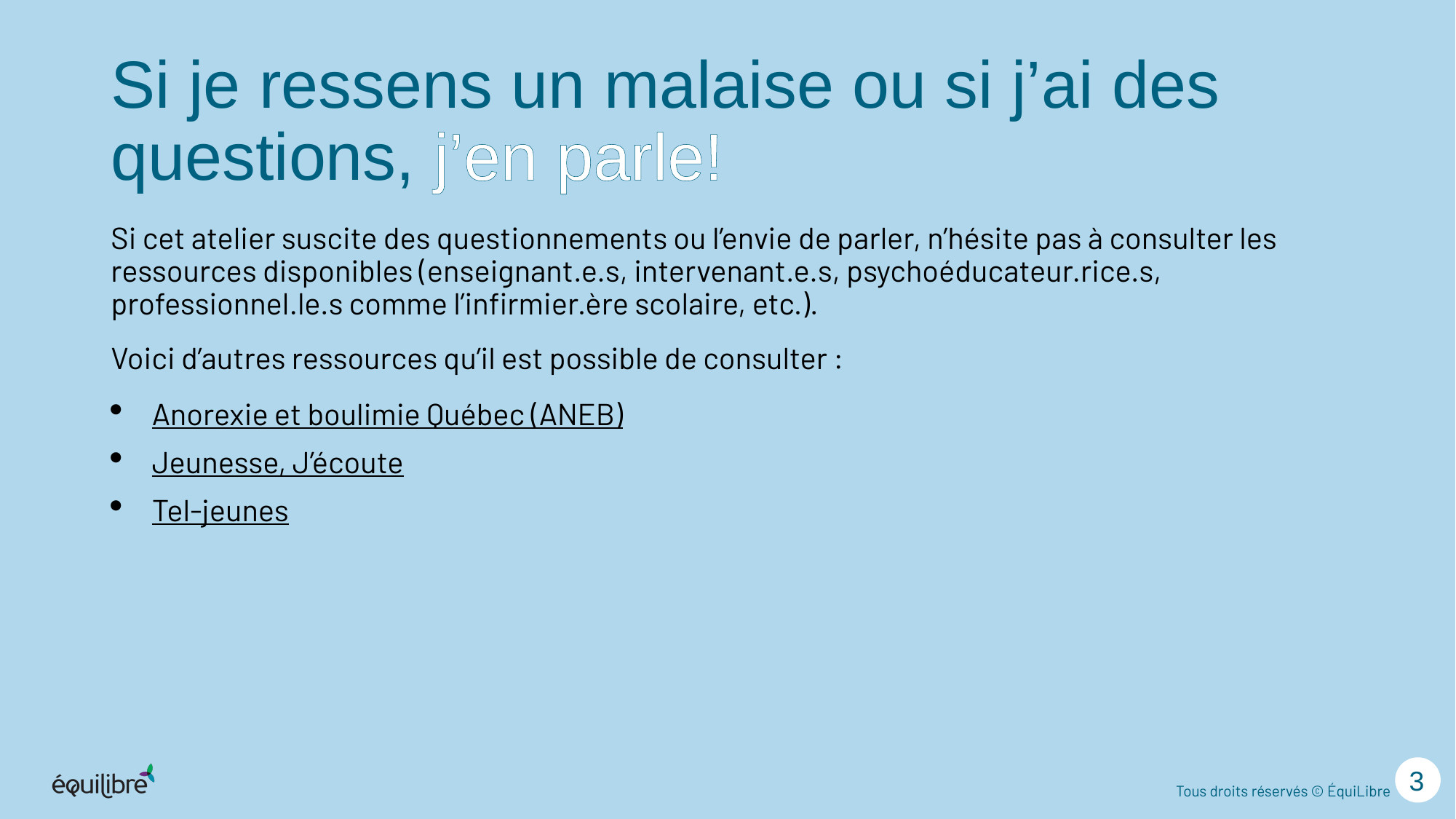

# Si je ressens un malaise ou si j’ai des questions, j’en parle!
Si cet atelier suscite des questionnements ou l’envie de parler, n’hésite pas à consulter les ressources disponibles (enseignant.e.s, intervenant.e.s, psychoéducateur.rice.s, professionnel.le.s comme l’infirmier.ère scolaire, etc.).
Voici d’autres ressources qu’il est possible de consulter :
Anorexie et boulimie Québec (ANEB)
Jeunesse, J’écoute
Tel-jeunes

3